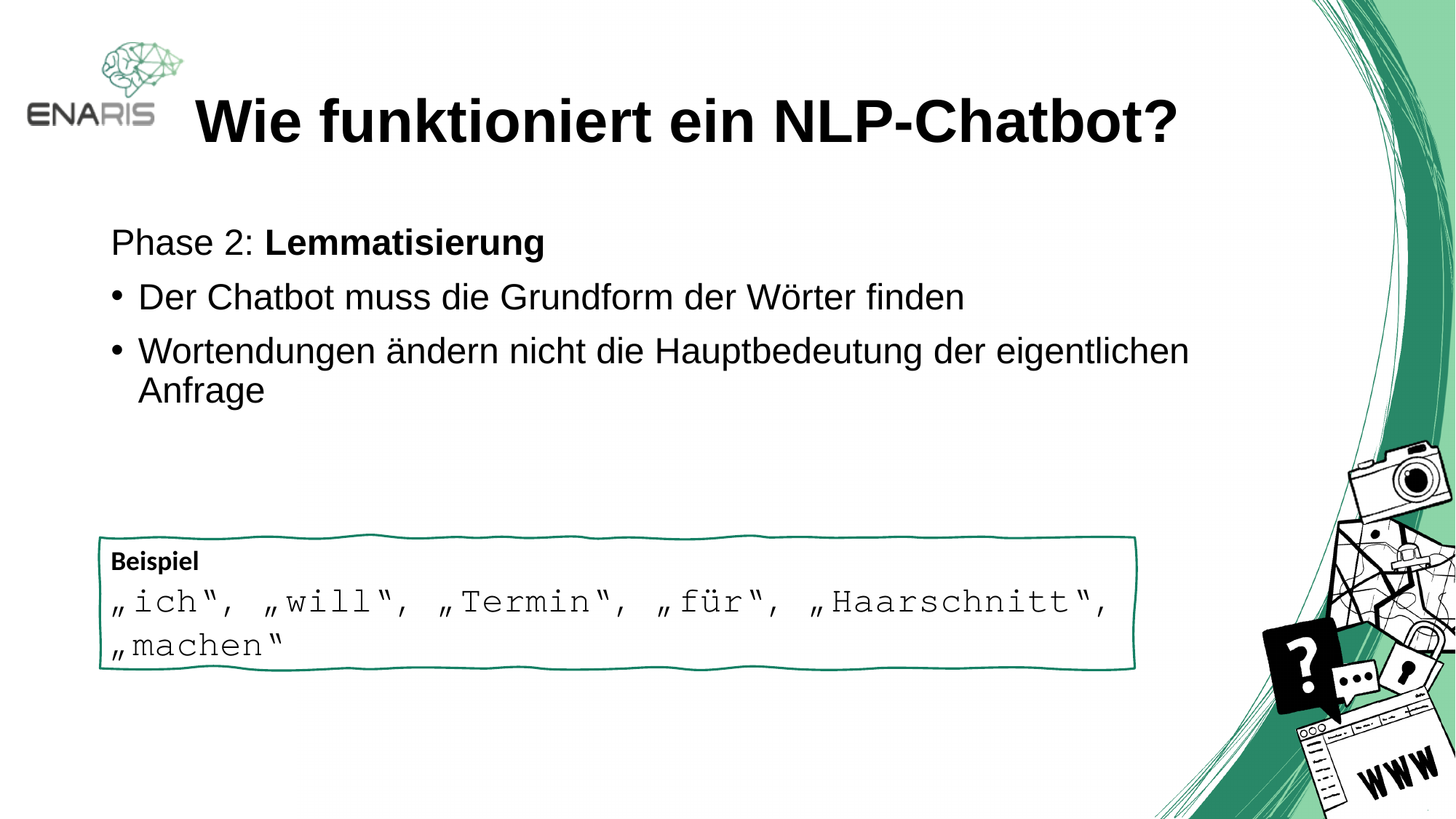

# Wie funktioniert ein NLP-Chatbot?
Phase 2: Lemmatisierung
Der Chatbot muss die Grundform der Wörter finden
Wortendungen ändern nicht die Hauptbedeutung der eigentlichen Anfrage
Beispiel
„ich“, „will“, „Termin“, „für“, „Haarschnitt“, „machen“